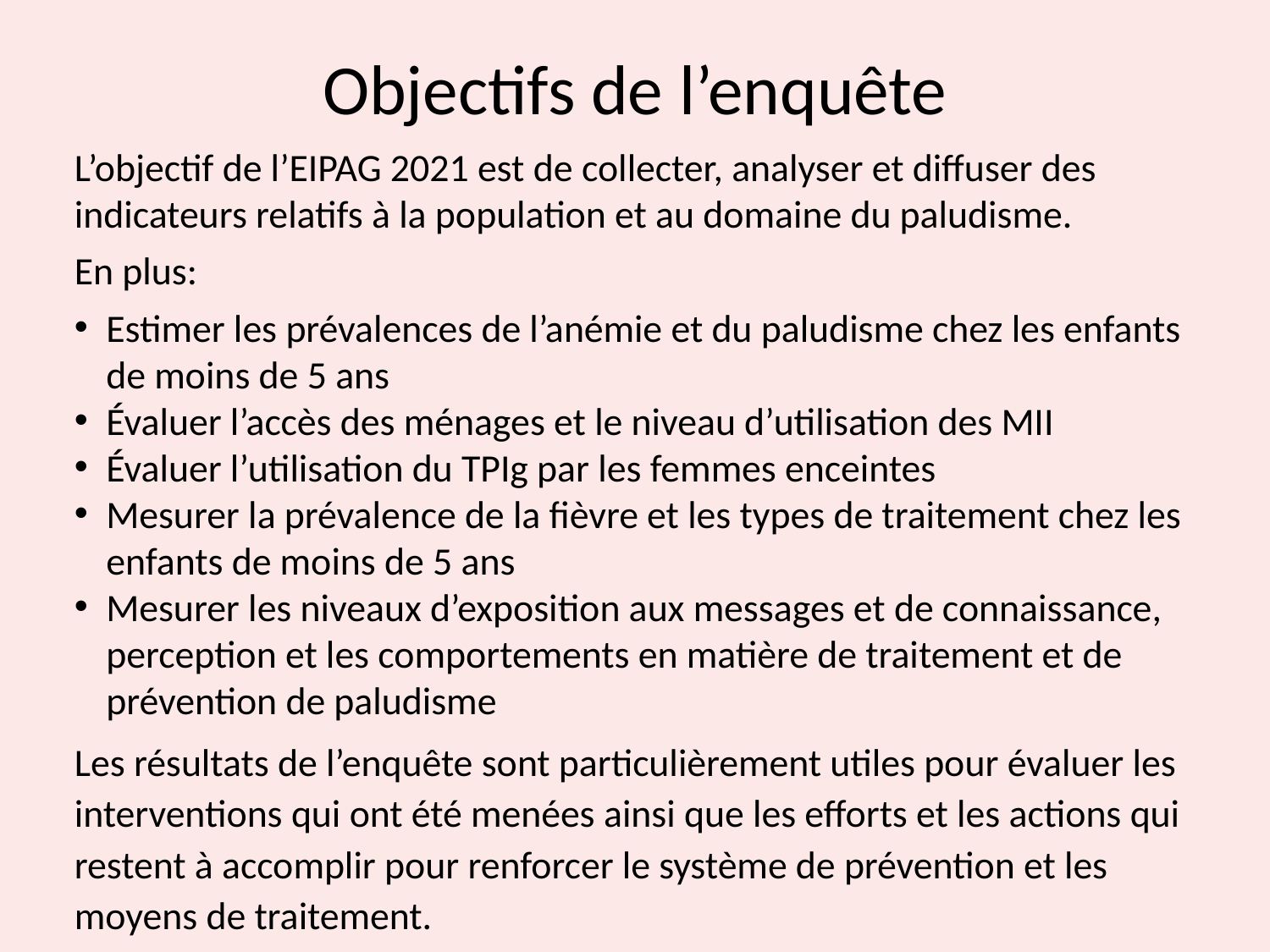

# Objectifs de l’enquête
L’objectif de l’EIPAG 2021 est de collecter, analyser et diffuser des indicateurs relatifs à la population et au domaine du paludisme.
En plus:
Estimer les prévalences de l’anémie et du paludisme chez les enfants de moins de 5 ans
Évaluer l’accès des ménages et le niveau d’utilisation des MII
Évaluer l’utilisation du TPIg par les femmes enceintes
Mesurer la prévalence de la fièvre et les types de traitement chez les enfants de moins de 5 ans
Mesurer les niveaux d’exposition aux messages et de connaissance, perception et les comportements en matière de traitement et de prévention de paludisme
Les résultats de l’enquête sont particulièrement utiles pour évaluer les interventions qui ont été menées ainsi que les efforts et les actions qui restent à accomplir pour renforcer le système de prévention et les moyens de traitement.